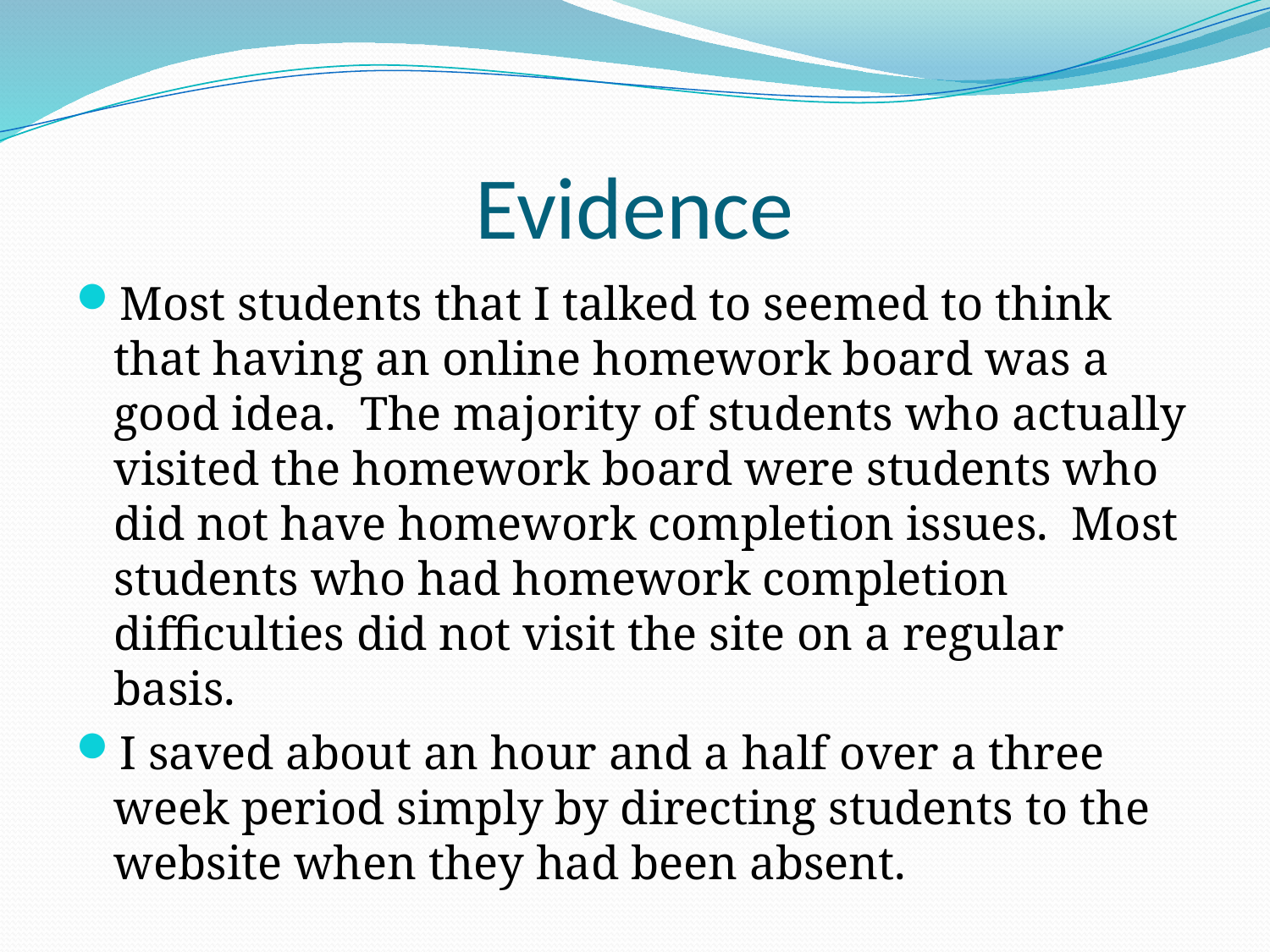

# Evidence
Most students that I talked to seemed to think that having an online homework board was a good idea.  The majority of students who actually visited the homework board were students who did not have homework completion issues.  Most students who had homework completion difficulties did not visit the site on a regular basis.
I saved about an hour and a half over a three week period simply by directing students to the website when they had been absent.